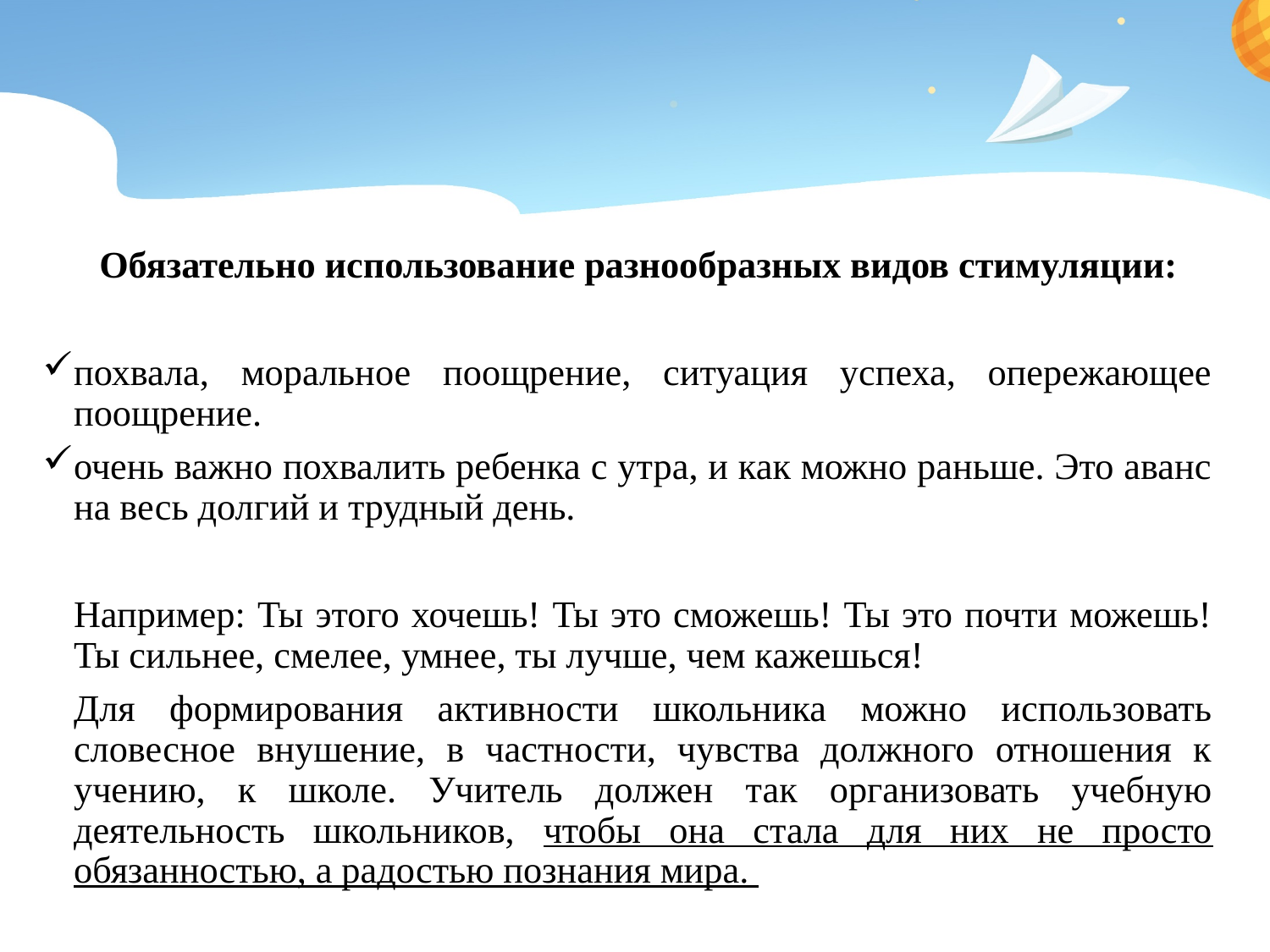

Обязательно использование разнообразных видов стимуляции:

		похвала, моральное поощрение, ситуация успеха, опережающее поощрение.
		очень важно похвалить ребенка с утра, и как можно раньше. Это аванс на весь долгий и трудный день.

		Например: Ты этого хочешь! Ты это сможешь! Ты это почти можешь! Ты сильнее, смелее, умнее, ты лучше, чем кажешься!
		Для формирования активности школьника можно использовать словесное внушение, в частности, чувства должного отношения к учению, к школе. Учитель должен так организовать учебную деятельность школьников, чтобы она стала для них не просто обязанностью, а радостью познания мира.